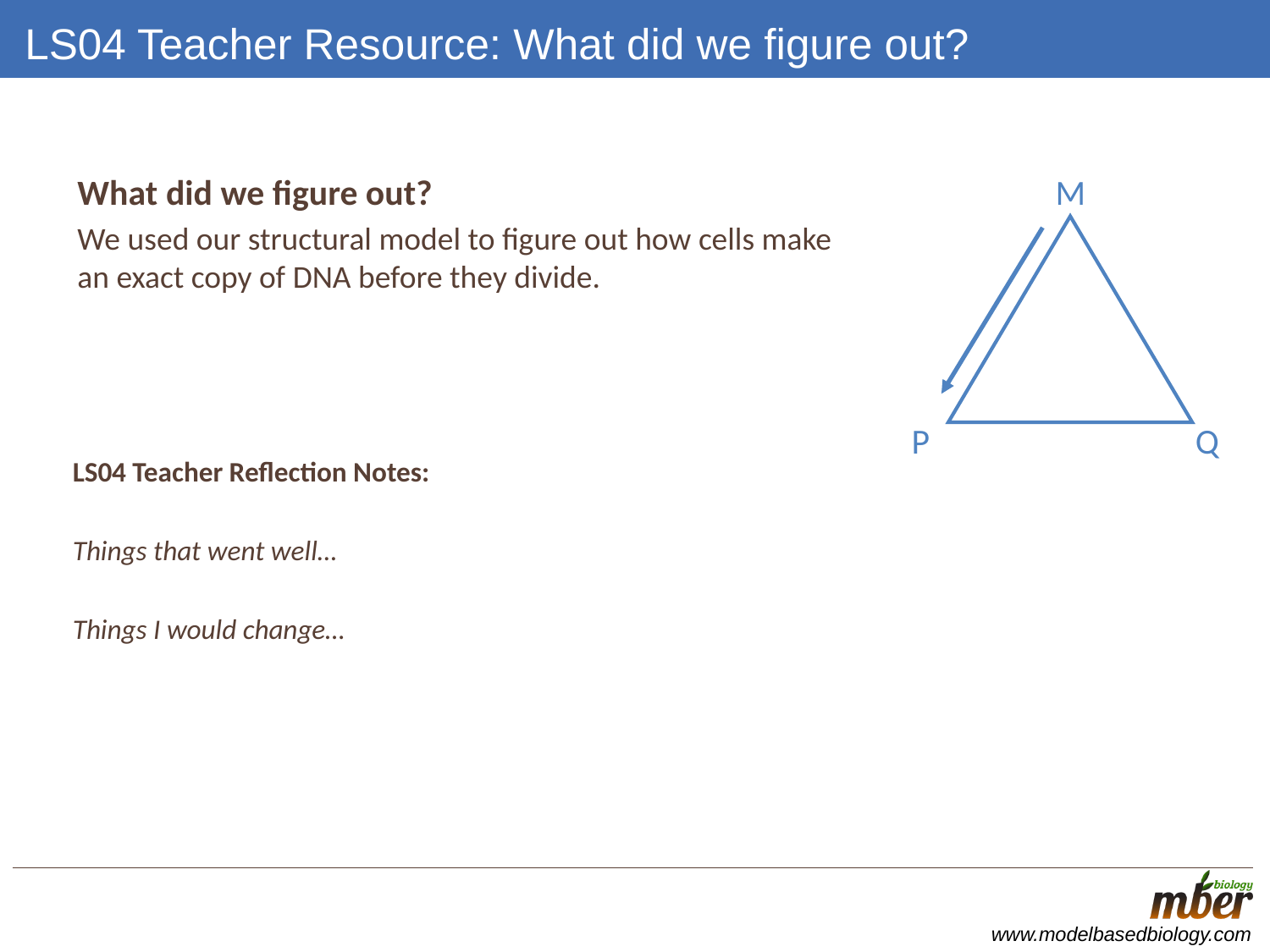

# LS04 Teacher Resource: What did we figure out?
What did we figure out?
We used our structural model to figure out how cells make an exact copy of DNA before they divide.
M

Q
P

LS04 Teacher Reflection Notes:

Things that went well…

Things I would change…